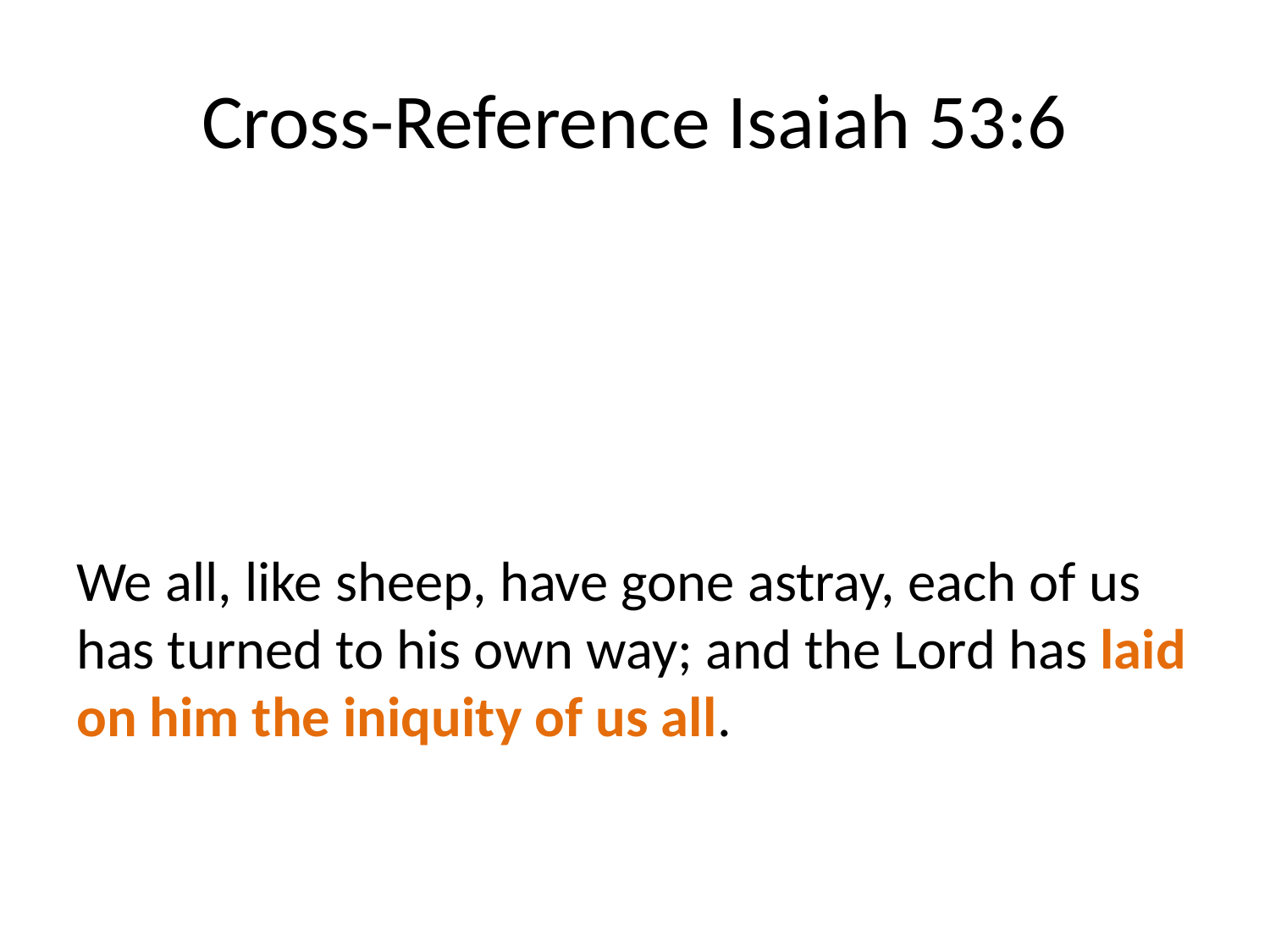

# Cross-Reference Isaiah 53:6

We all, like sheep, have gone astray, each of us has turned to his own way; and the Lord has laid on him the iniquity of us all.